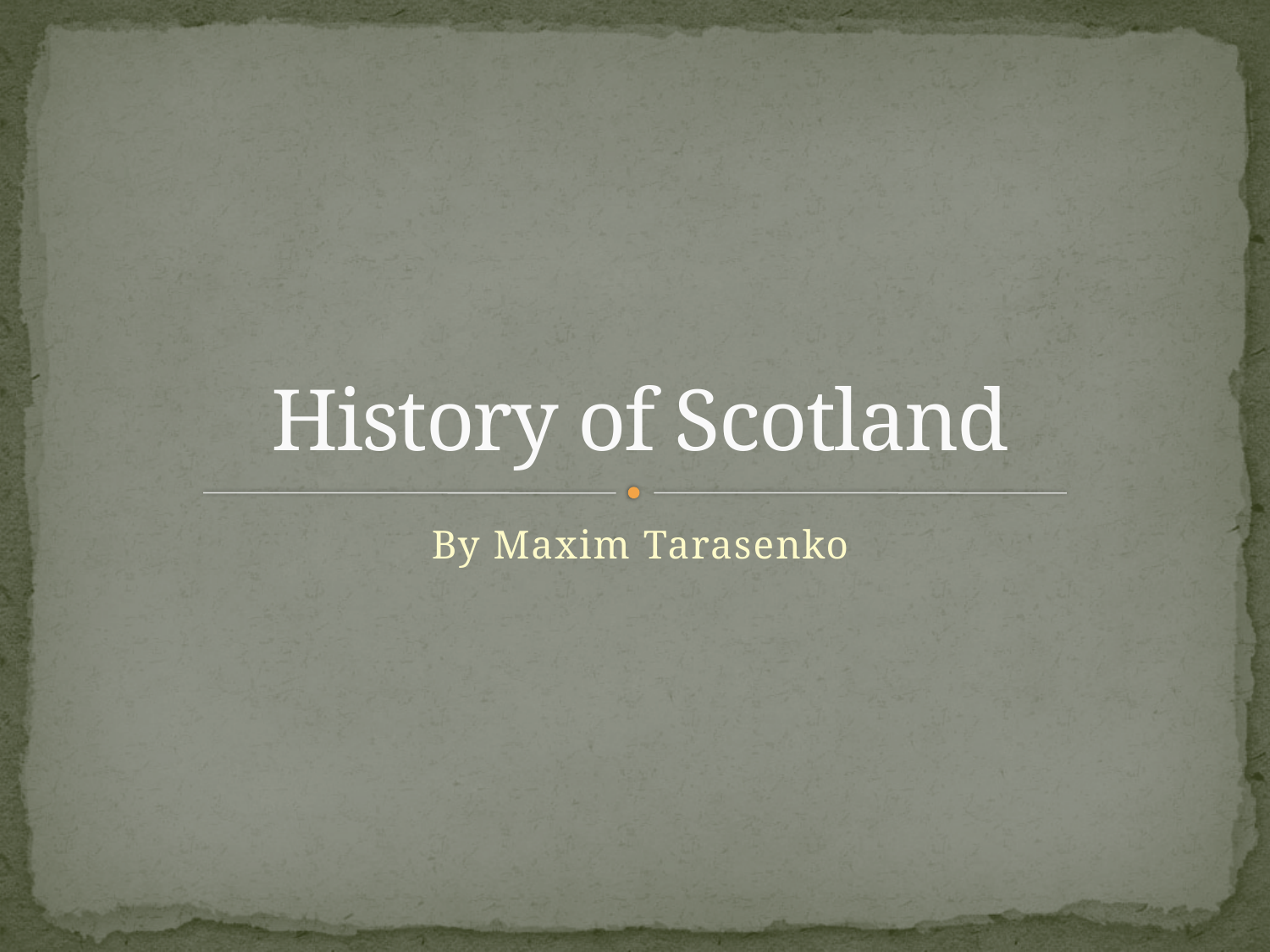

# History of Scotland
By Maxim Tarasenko